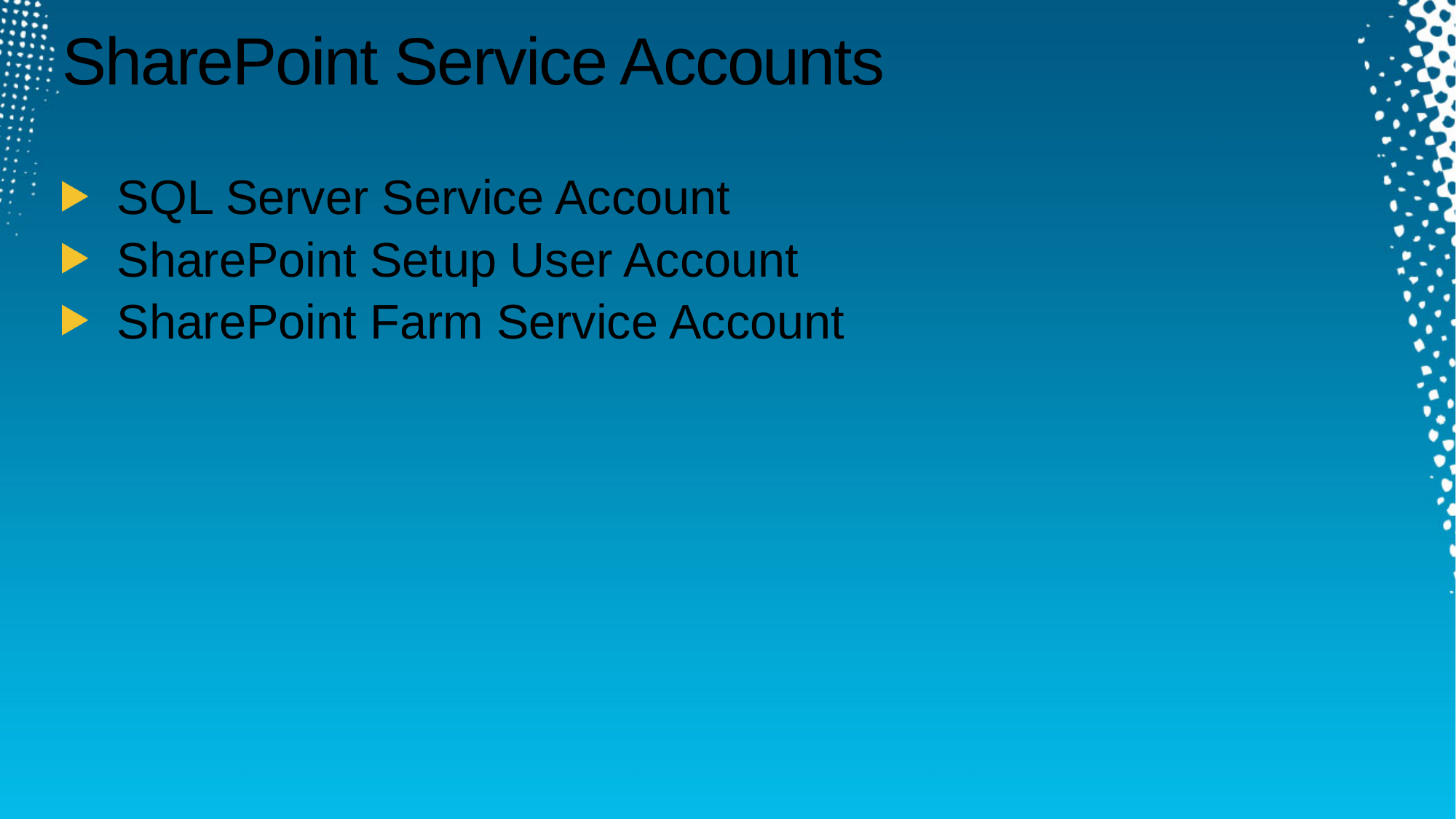

# SharePoint Service Accounts
SQL Server Service Account
SharePoint Setup User Account
SharePoint Farm Service Account